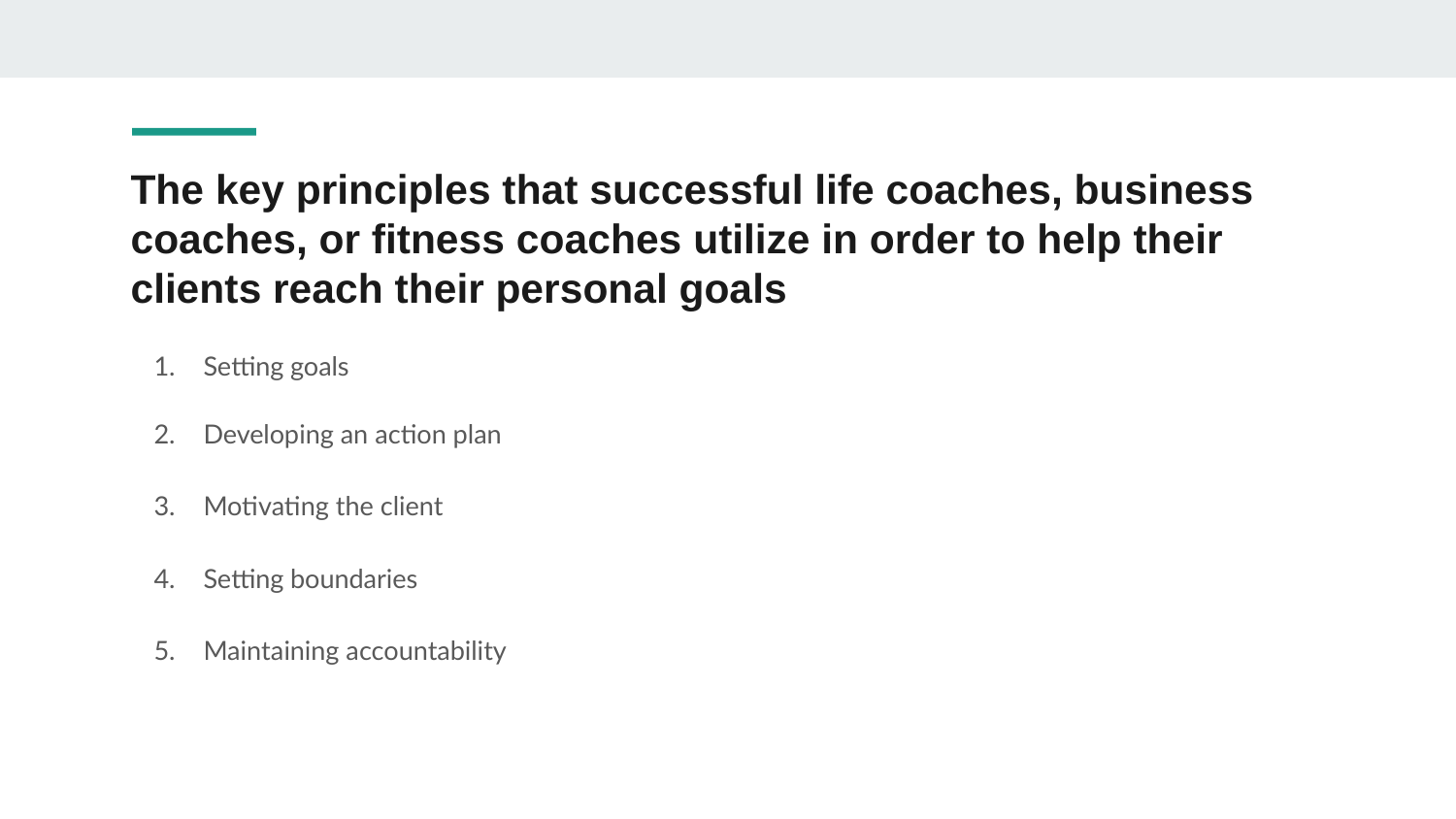

# The key principles that successful life coaches, business coaches, or fitness coaches utilize in order to help their clients reach their personal goals
Setting goals
Developing an action plan
Motivating the client
Setting boundaries
Maintaining accountability